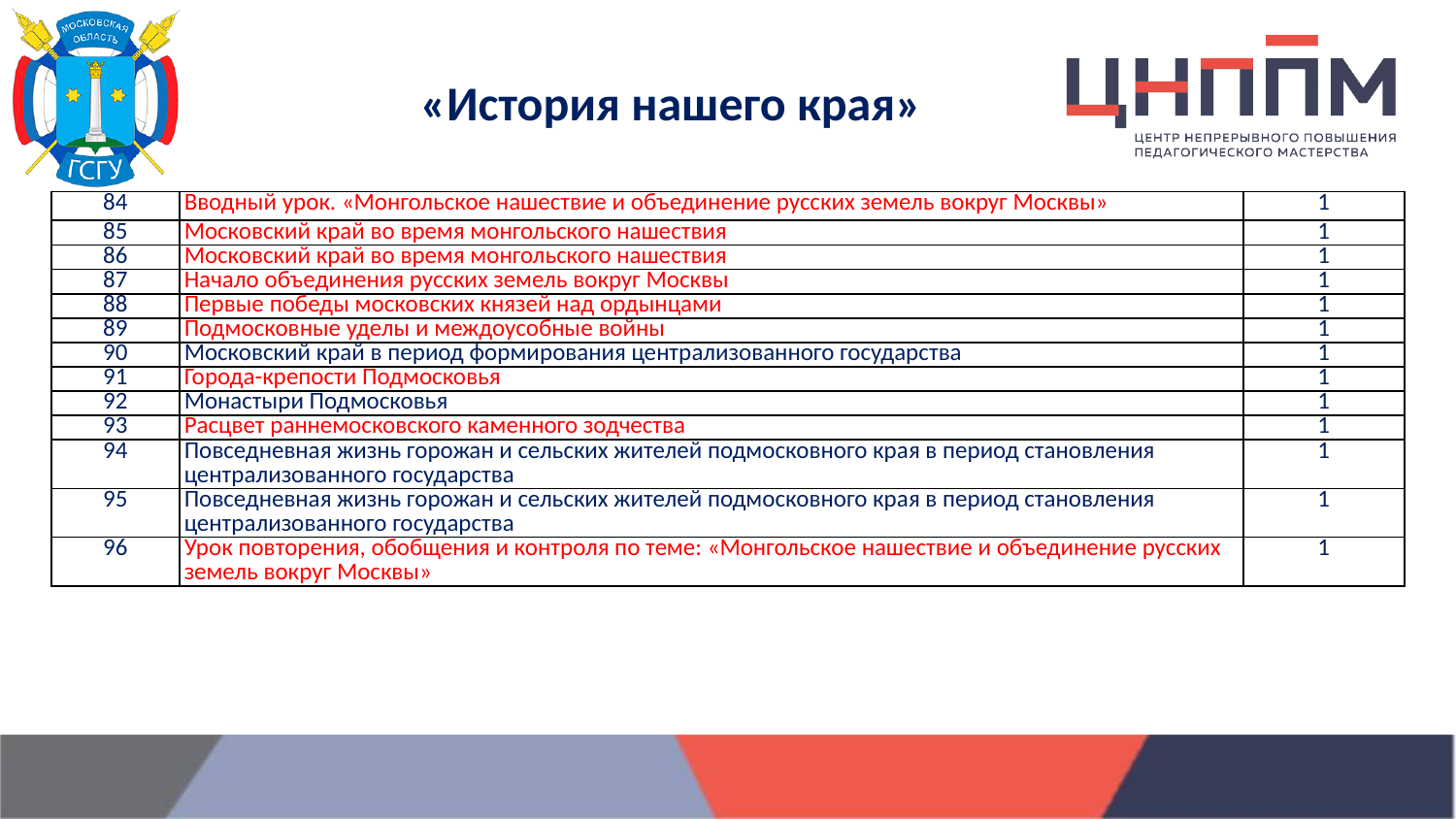

# «История нашего края»
| 84 | Вводный урок. «Монгольское нашествие и объединение русских земель вокруг Москвы» | 1 |
| --- | --- | --- |
| 85 | Московский край во время монгольского нашествия | 1 |
| 86 | Московский край во время монгольского нашествия | 1 |
| 87 | Начало объединения русских земель вокруг Москвы | 1 |
| 88 | Первые победы московских князей над ордынцами | 1 |
| 89 | Подмосковные уделы и междоусобные войны | 1 |
| 90 | Московский край в период формирования централизованного государства | 1 |
| 91 | Города-крепости Подмосковья | 1 |
| 92 | Монастыри Подмосковья | 1 |
| 93 | Расцвет раннемосковского каменного зодчества | 1 |
| 94 | Повседневная жизнь горожан и сельских жителей подмосковного края в период становления централизованного государства | 1 |
| 95 | Повседневная жизнь горожан и сельских жителей подмосковного края в период становления централизованного государства | 1 |
| 96 | Урок повторения, обобщения и контроля по теме: «Монгольское нашествие и объединение русских земель вокруг Москвы» | 1 |